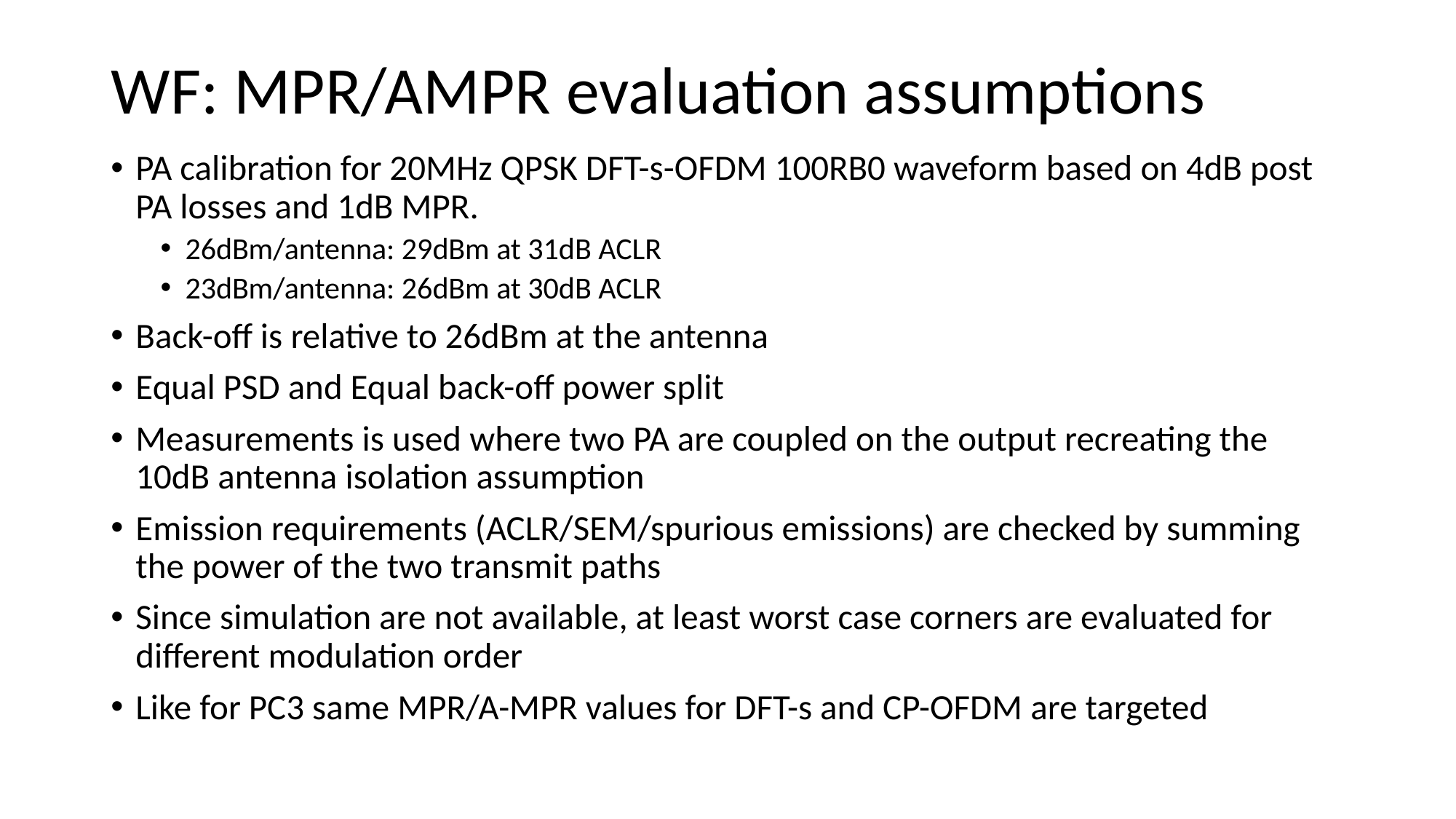

# WF: MPR/AMPR evaluation assumptions
PA calibration for 20MHz QPSK DFT-s-OFDM 100RB0 waveform based on 4dB post PA losses and 1dB MPR.
26dBm/antenna: 29dBm at 31dB ACLR
23dBm/antenna: 26dBm at 30dB ACLR
Back-off is relative to 26dBm at the antenna
Equal PSD and Equal back-off power split
Measurements is used where two PA are coupled on the output recreating the 10dB antenna isolation assumption
Emission requirements (ACLR/SEM/spurious emissions) are checked by summing the power of the two transmit paths
Since simulation are not available, at least worst case corners are evaluated for different modulation order
Like for PC3 same MPR/A-MPR values for DFT-s and CP-OFDM are targeted